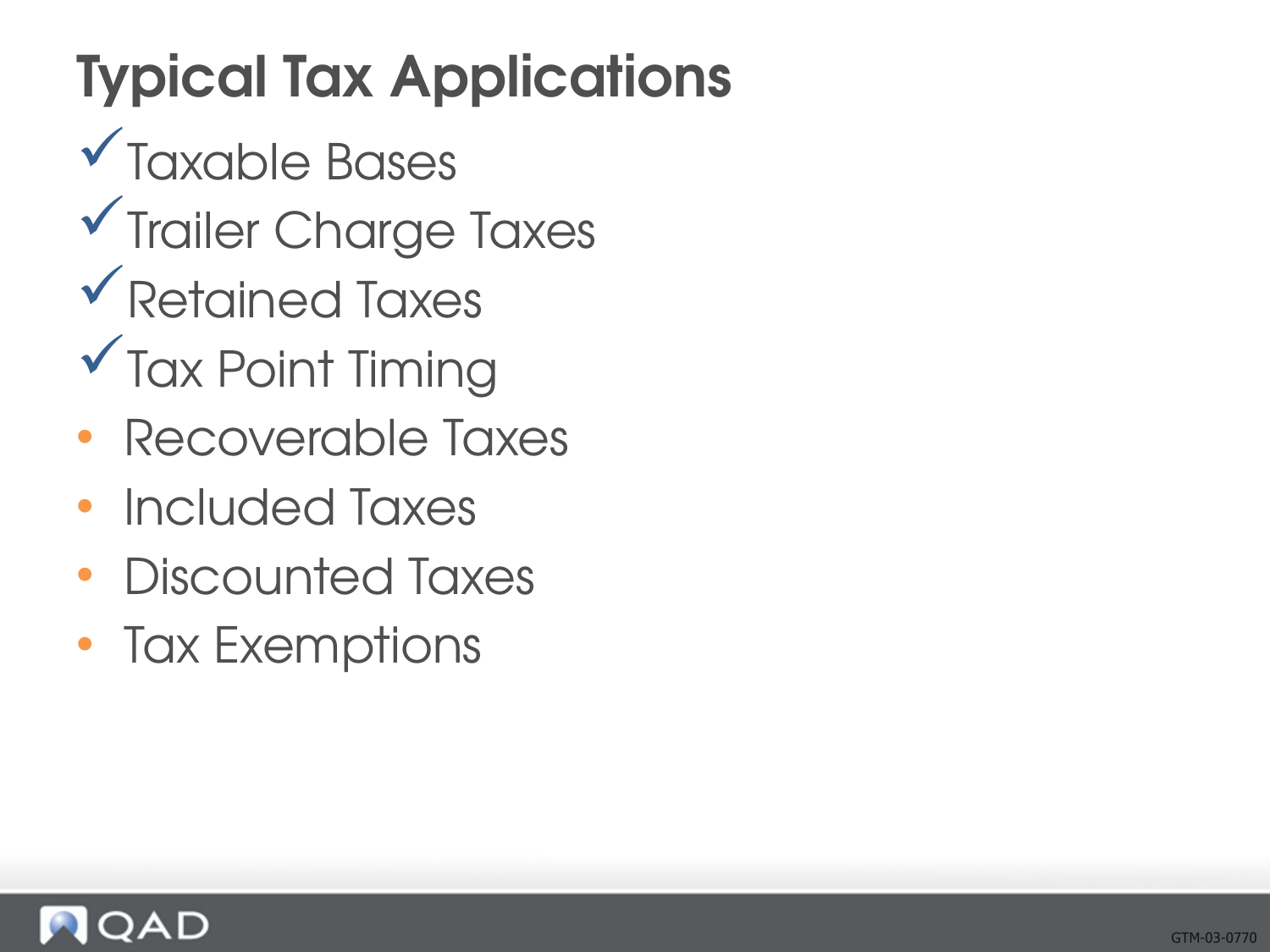

# Typical Tax Applications
Taxable Bases
Trailer Charge Taxes
Retained Taxes
Tax Point Timing
Recoverable Taxes
Included Taxes
Discounted Taxes
Tax Exemptions

GTM-03-0770